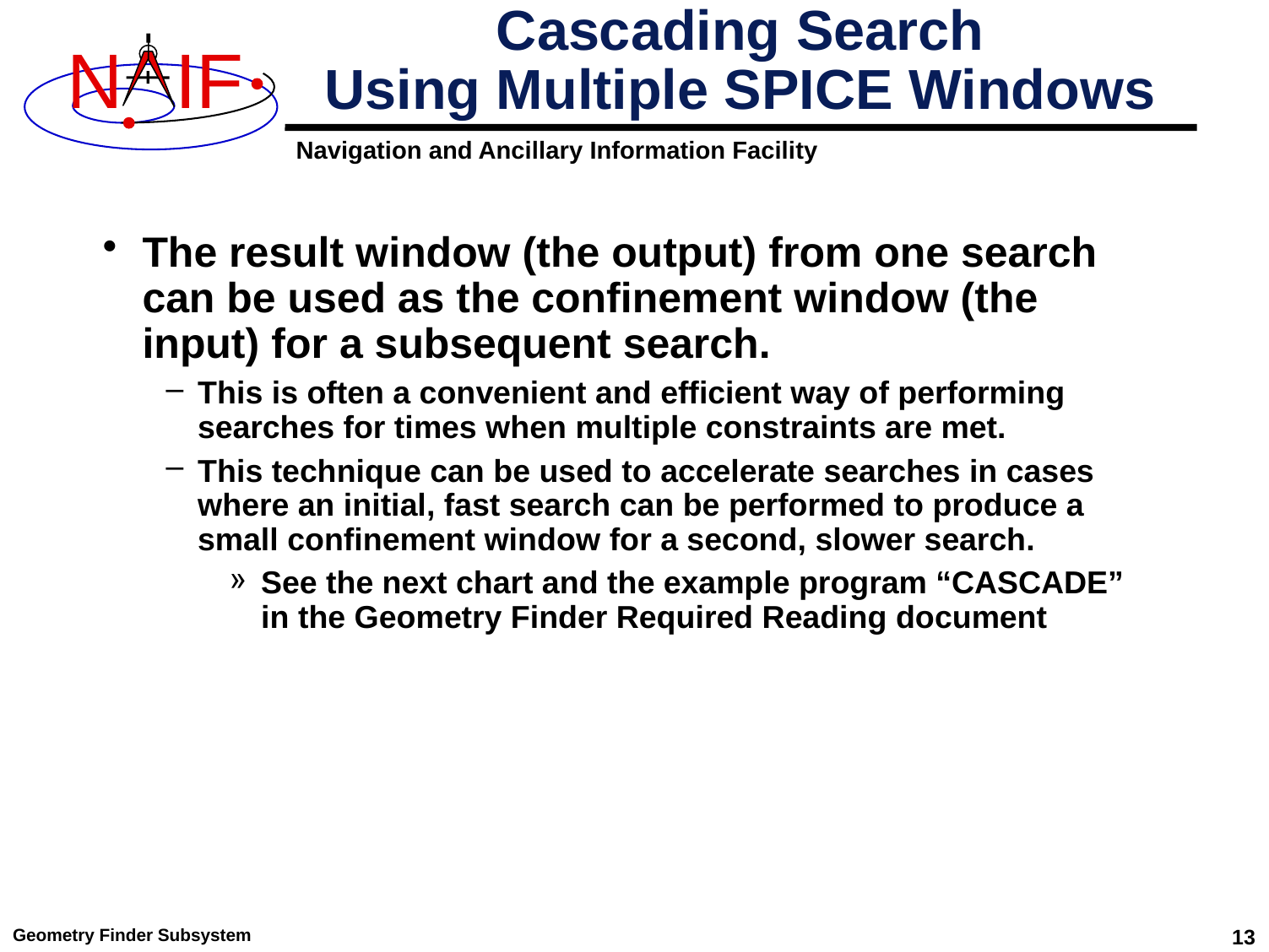

# Cascading Search Using Multiple SPICE Windows
The result window (the output) from one search can be used as the confinement window (the input) for a subsequent search.
This is often a convenient and efficient way of performing searches for times when multiple constraints are met.
This technique can be used to accelerate searches in cases where an initial, fast search can be performed to produce a small confinement window for a second, slower search.
See the next chart and the example program “CASCADE” in the Geometry Finder Required Reading document

Geometry Finder Subsystem
13